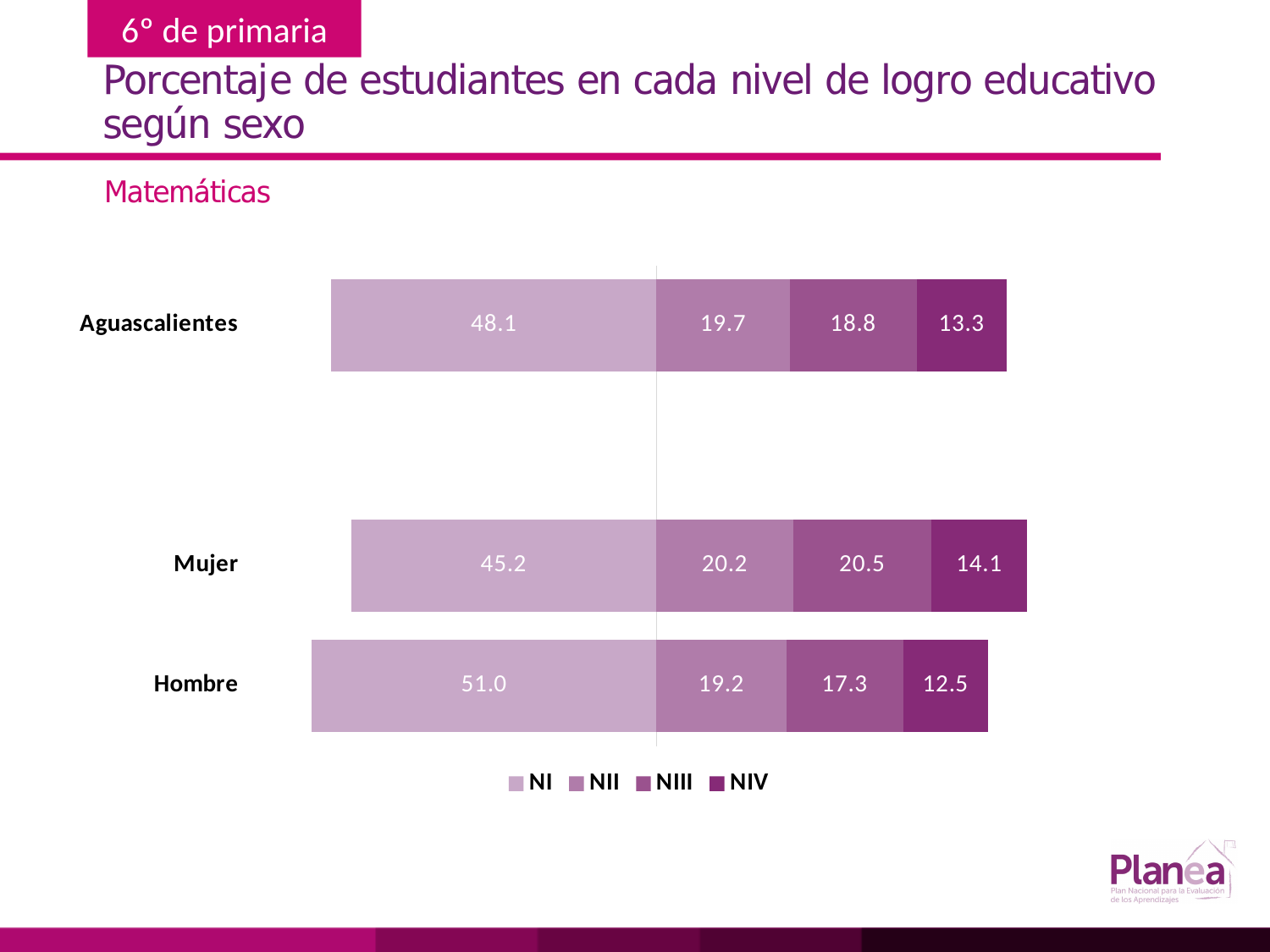

# Porcentaje de estudiantes en cada nivel de logro educativo según sexo

Matemáticas

### Chart

| Category |  |  |  |  |
|---|---|---|---|---|
| Hombre | -51.0 | 19.2 | 17.3 | 12.5 |
| Mujer | -45.2 | 20.2 | 20.5 | 14.1 |
|  | None | None | None | None |
| Aguascalientes | -48.1 | 19.7 | 18.8 | 13.3 |